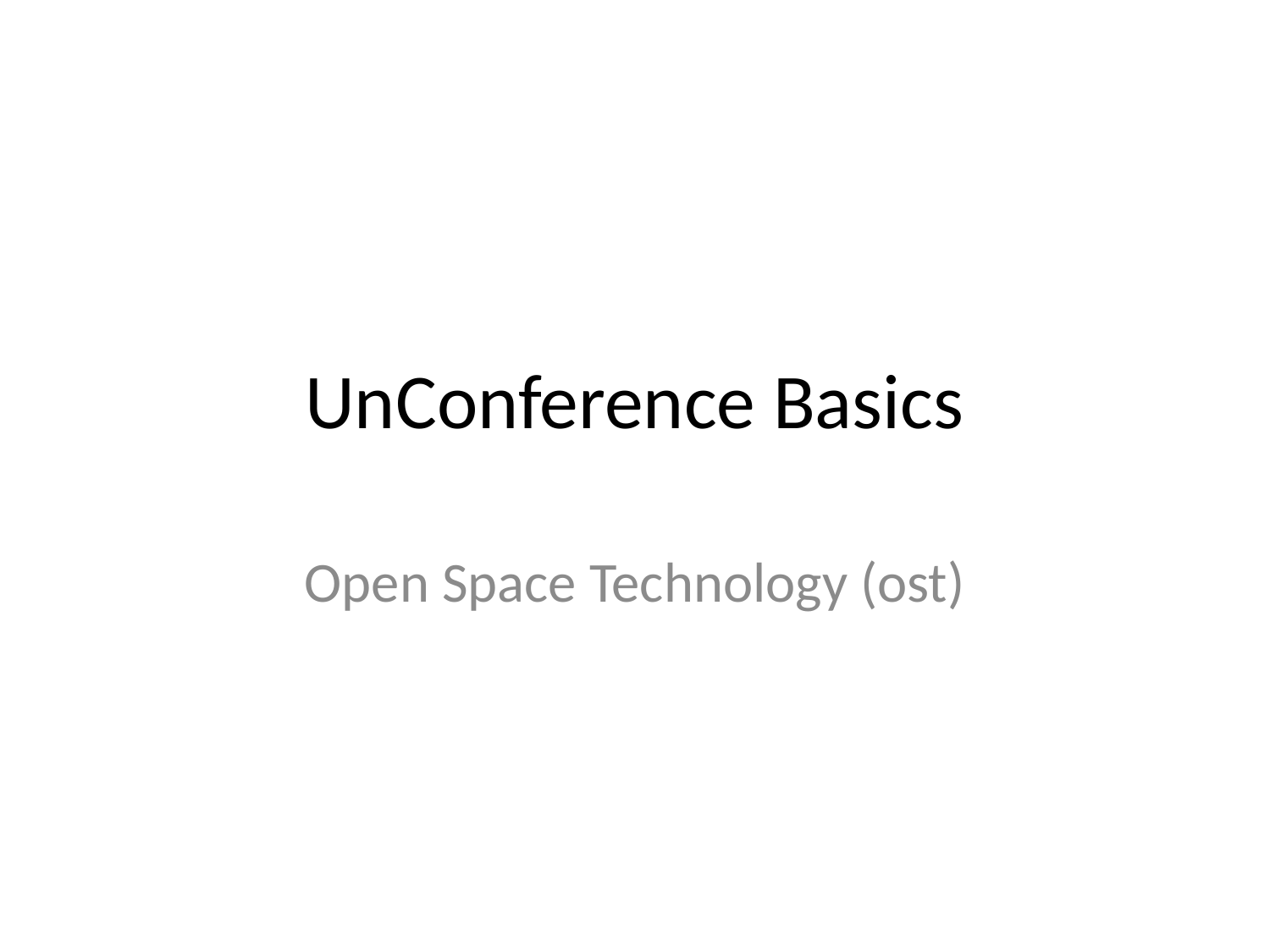

# UnConference Basics
Open Space Technology (ost)